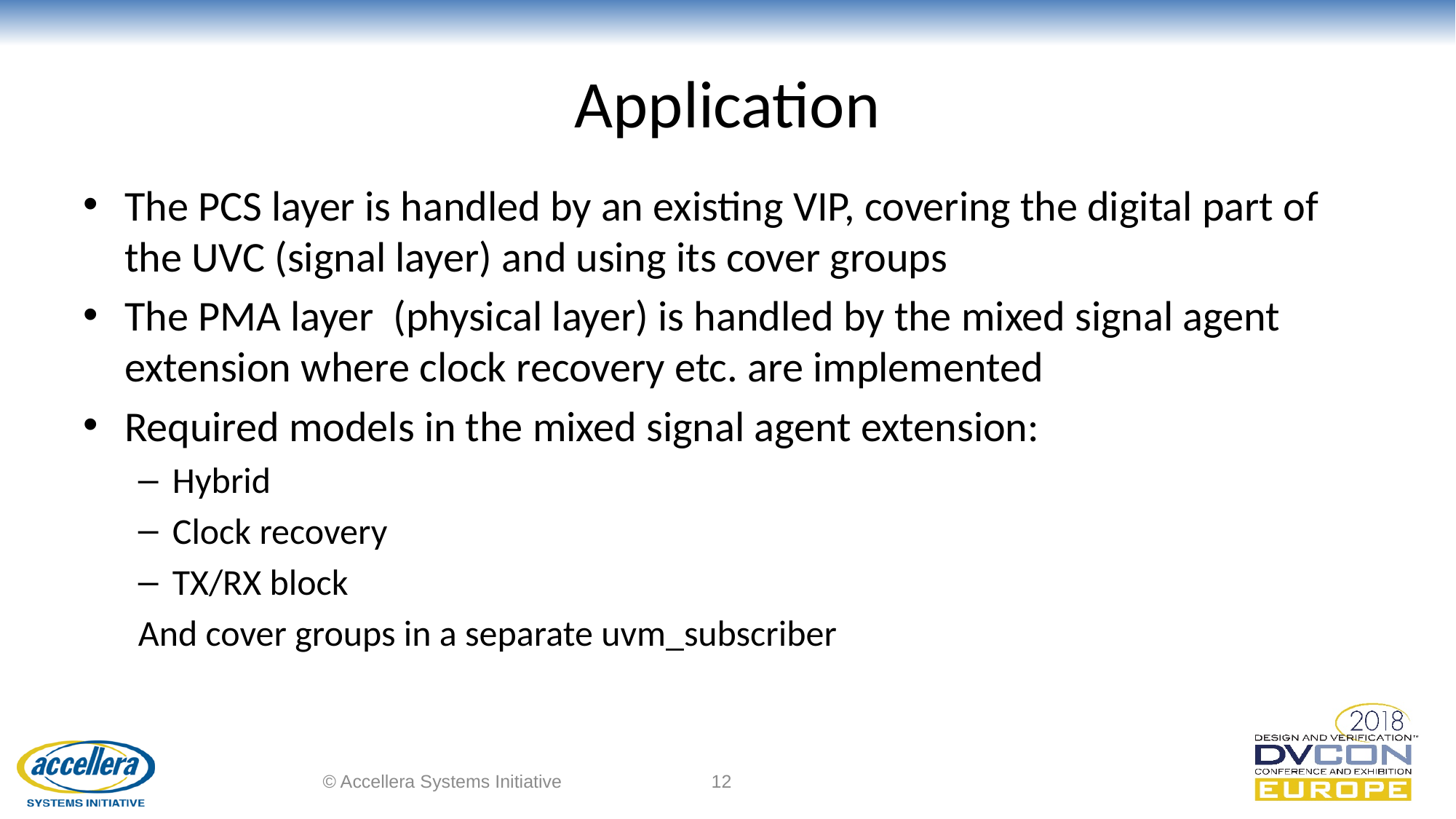

# Application
The PCS layer is handled by an existing VIP, covering the digital part of the UVC (signal layer) and using its cover groups
The PMA layer  (physical layer) is handled by the mixed signal agent extension where clock recovery etc. are implemented
Required models in the mixed signal agent extension:
Hybrid
Clock recovery
TX/RX block
And cover groups in a separate uvm_subscriber

© Accellera Systems Initiative
12